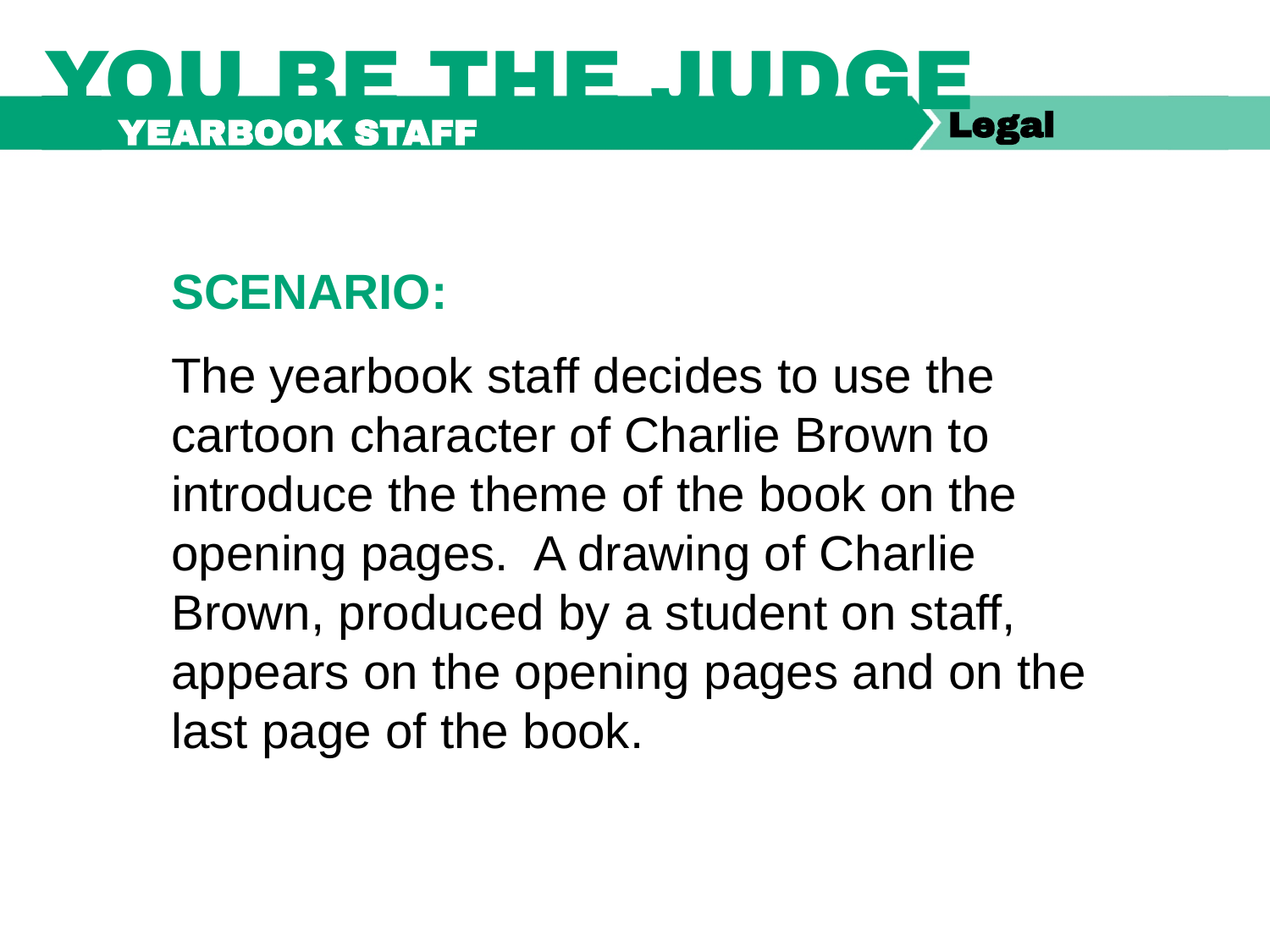

YOU BE THE JUDGE
YEARBOOK STAFF
SCENARIO:
The yearbook staff decides to use the cartoon character of Charlie Brown to introduce the theme of the book on the opening pages.  A drawing of Charlie Brown, produced by a student on staff, appears on the opening pages and on the last page of the book.